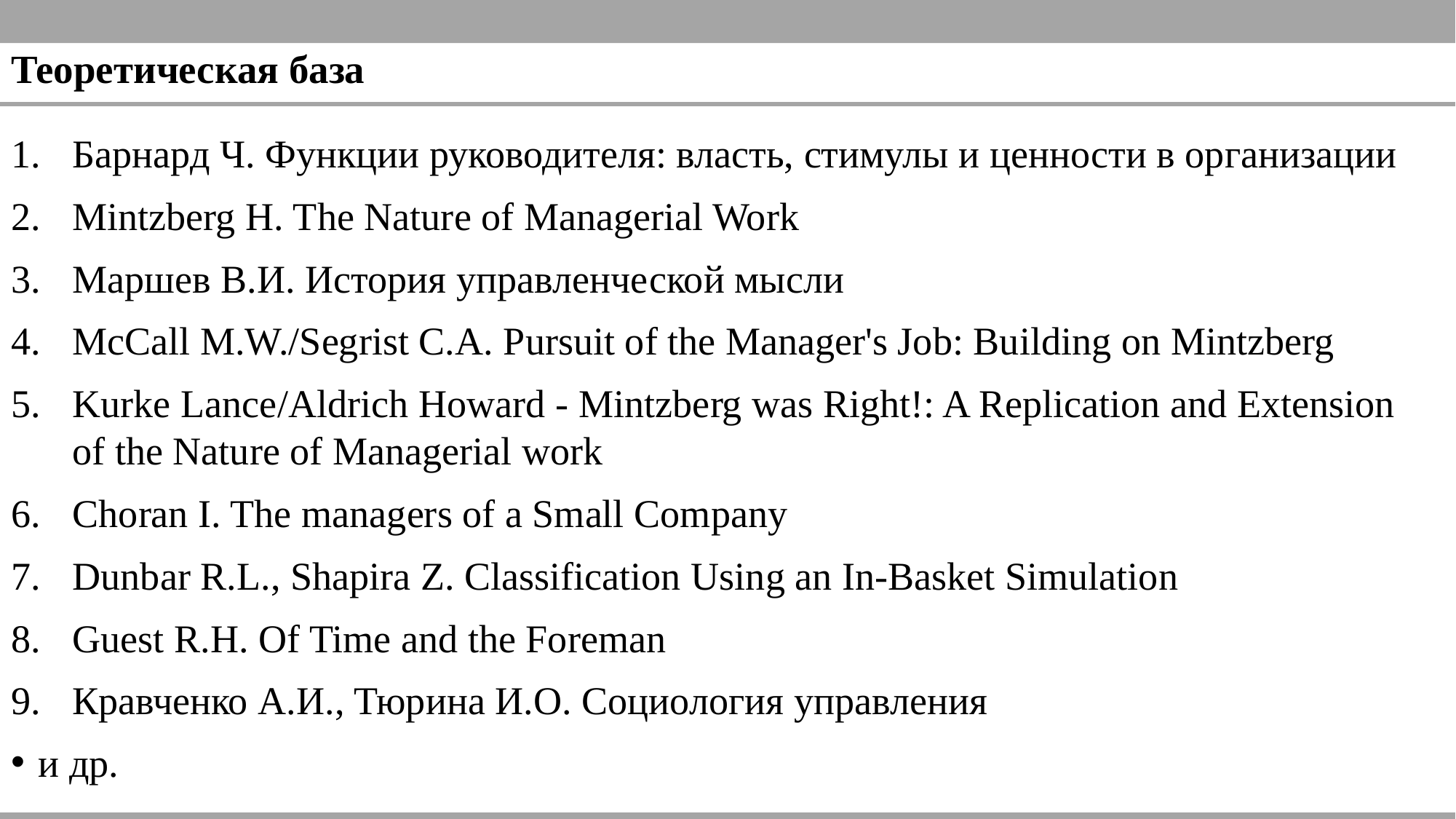

# Теоретическая база
Барнард Ч. Функции руководителя: власть, стимулы и ценности в организации
Mintzberg H. The Nature of Managerial Work
Маршев В.И. История управленческой мысли
McCall M.W./Segrist C.A. Pursuit of the Manager's Job: Building on Mintzberg
Kurke Lance/Aldrich Howard - Mintzberg was Right!: A Replication and Extension of the Nature of Managerial work
Choran I. The managers of a Small Company
Dunbar R.L., Shapira Z. Classification Using an In-Basket Simulation
Guest R.H. Of Time and the Foreman
Кравченко А.И., Тюрина И.О. Социология управления
и др.